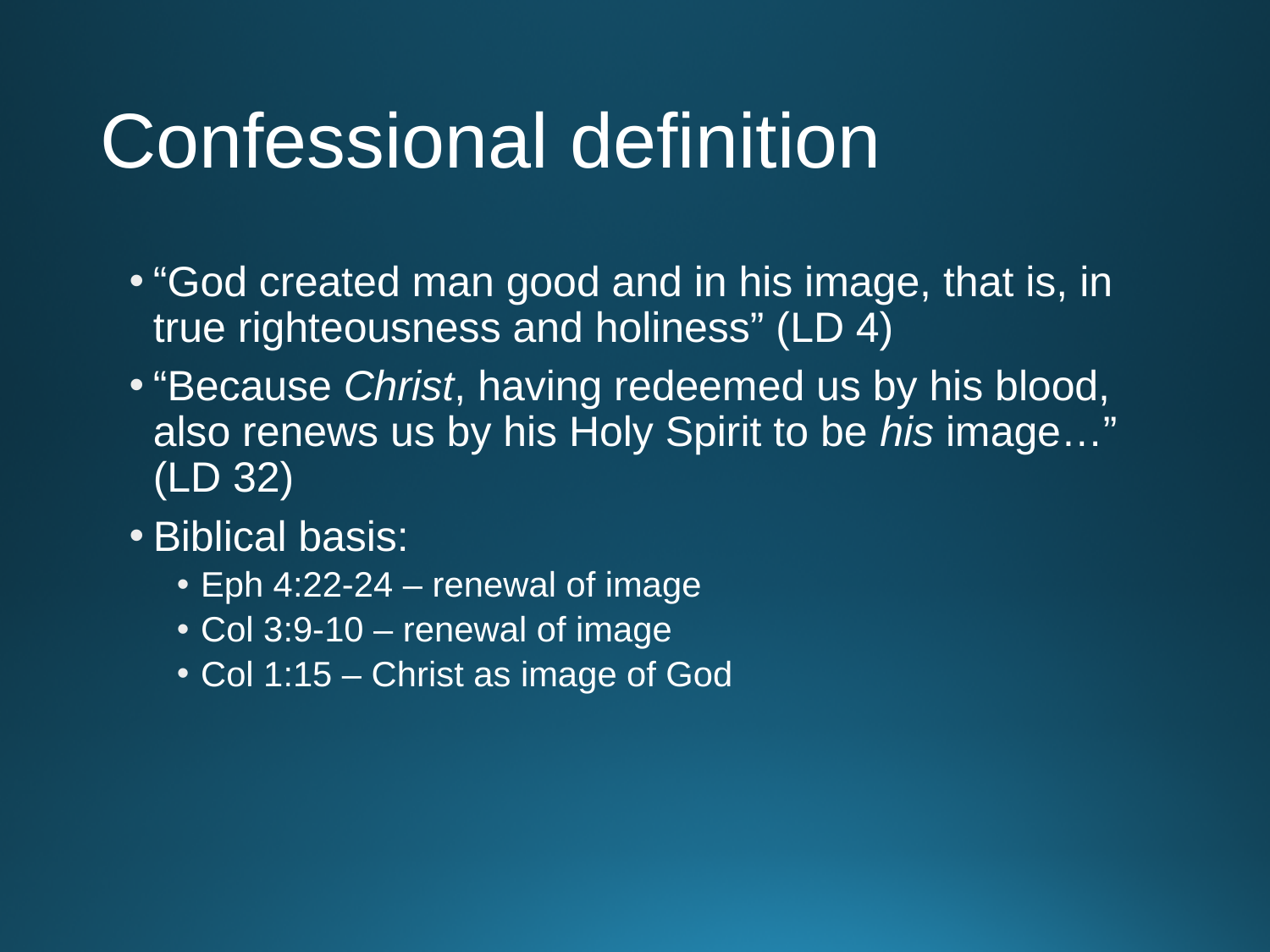

# Confessional definition
“God created man good and in his image, that is, in true righteousness and holiness” (LD 4)
“Because Christ, having redeemed us by his blood, also renews us by his Holy Spirit to be his image…” (LD 32)
Biblical basis:
Eph 4:22-24 – renewal of image
Col 3:9-10 – renewal of image
Col 1:15 – Christ as image of God